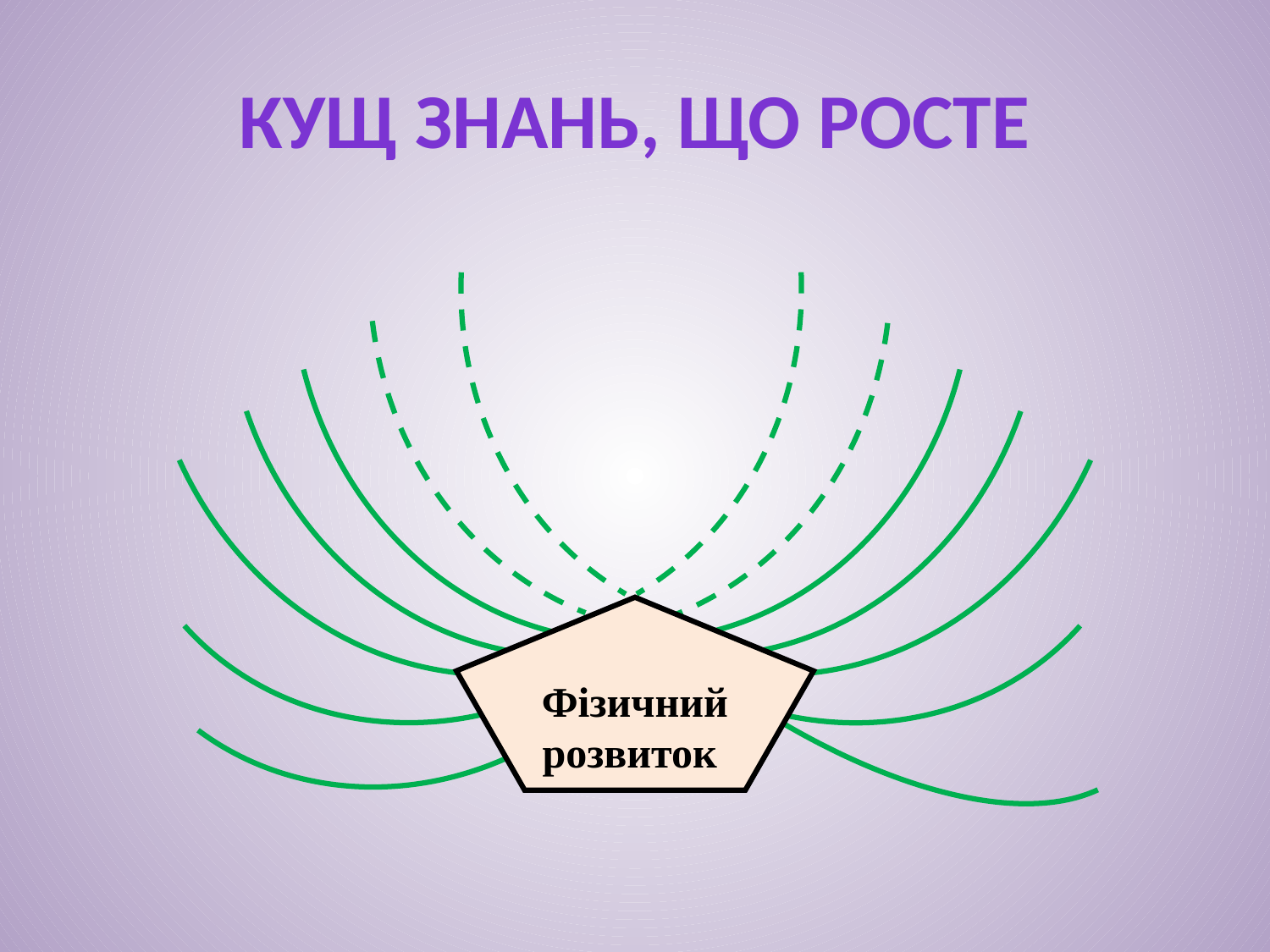

# Кущ знань, що росте

Фізичний розвиток